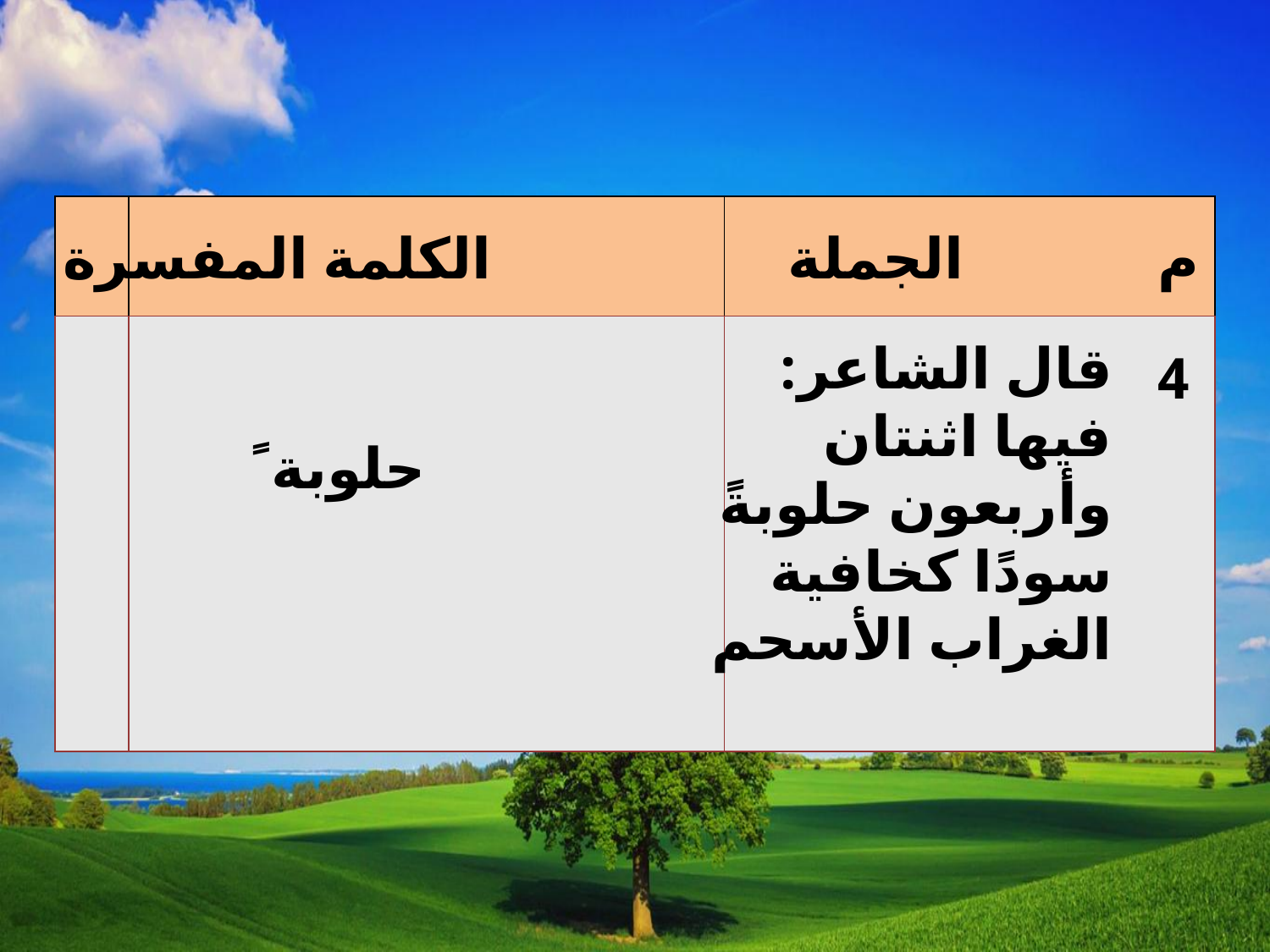

|  |  |  |
| --- | --- | --- |
|  |  |  |
الكلمة المفسرة
الجملة
م
قال الشاعر:
فيها اثنتان وأربعون حلوبةً
سودًا كخافية الغراب الأسحم
4
حلوبة ً